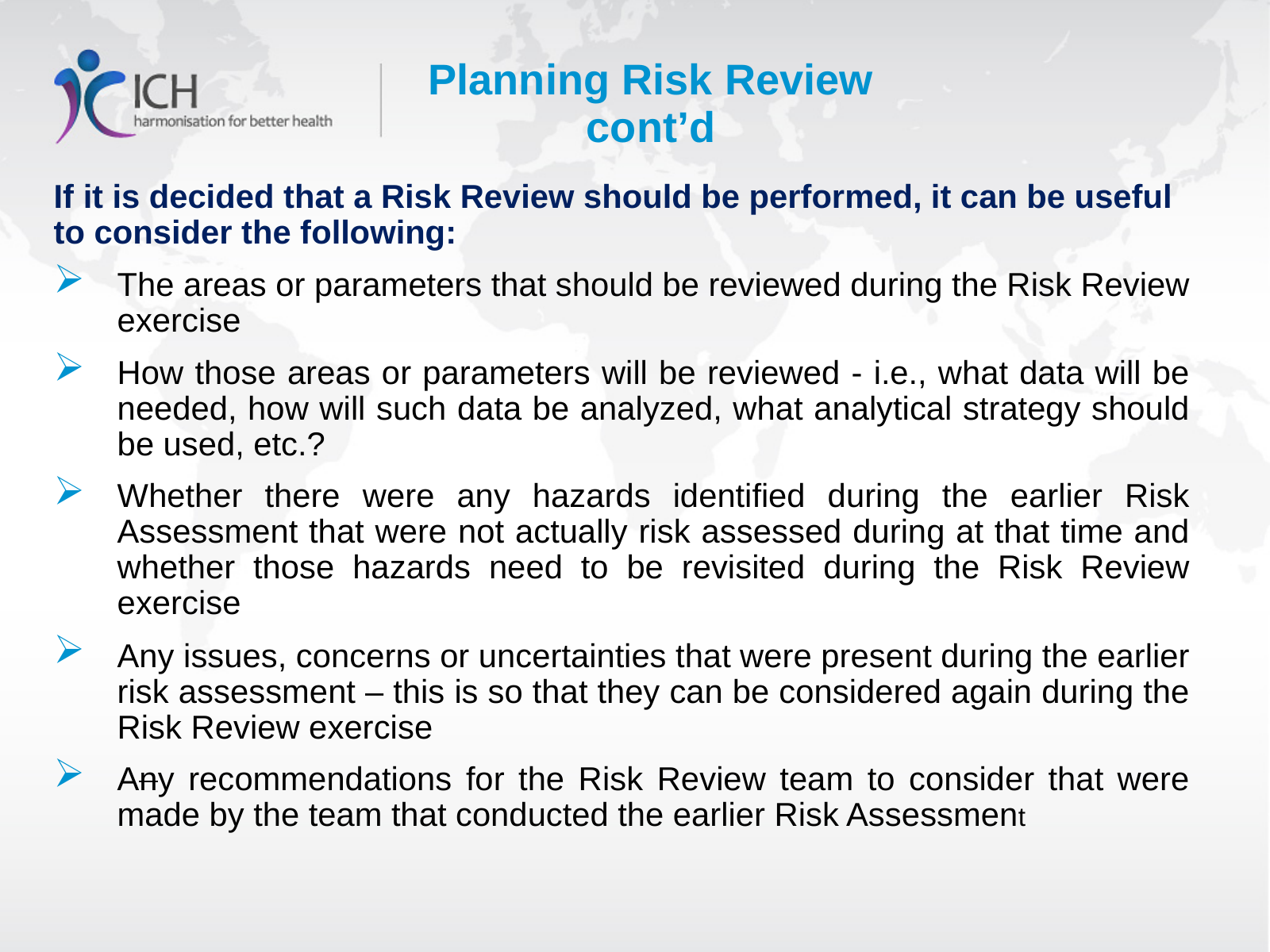

# Planning Risk Review cont’d
If it is decided that a Risk Review should be performed, it can be useful to consider the following:
The areas or parameters that should be reviewed during the Risk Review exercise
How those areas or parameters will be reviewed - i.e., what data will be needed, how will such data be analyzed, what analytical strategy should be used, etc.?
Whether there were any hazards identified during the earlier Risk Assessment that were not actually risk assessed during at that time and whether those hazards need to be revisited during the Risk Review exercise
Any issues, concerns or uncertainties that were present during the earlier risk assessment – this is so that they can be considered again during the Risk Review exercise
Any recommendations for the Risk Review team to consider that were made by the team that conducted the earlier Risk Assessment